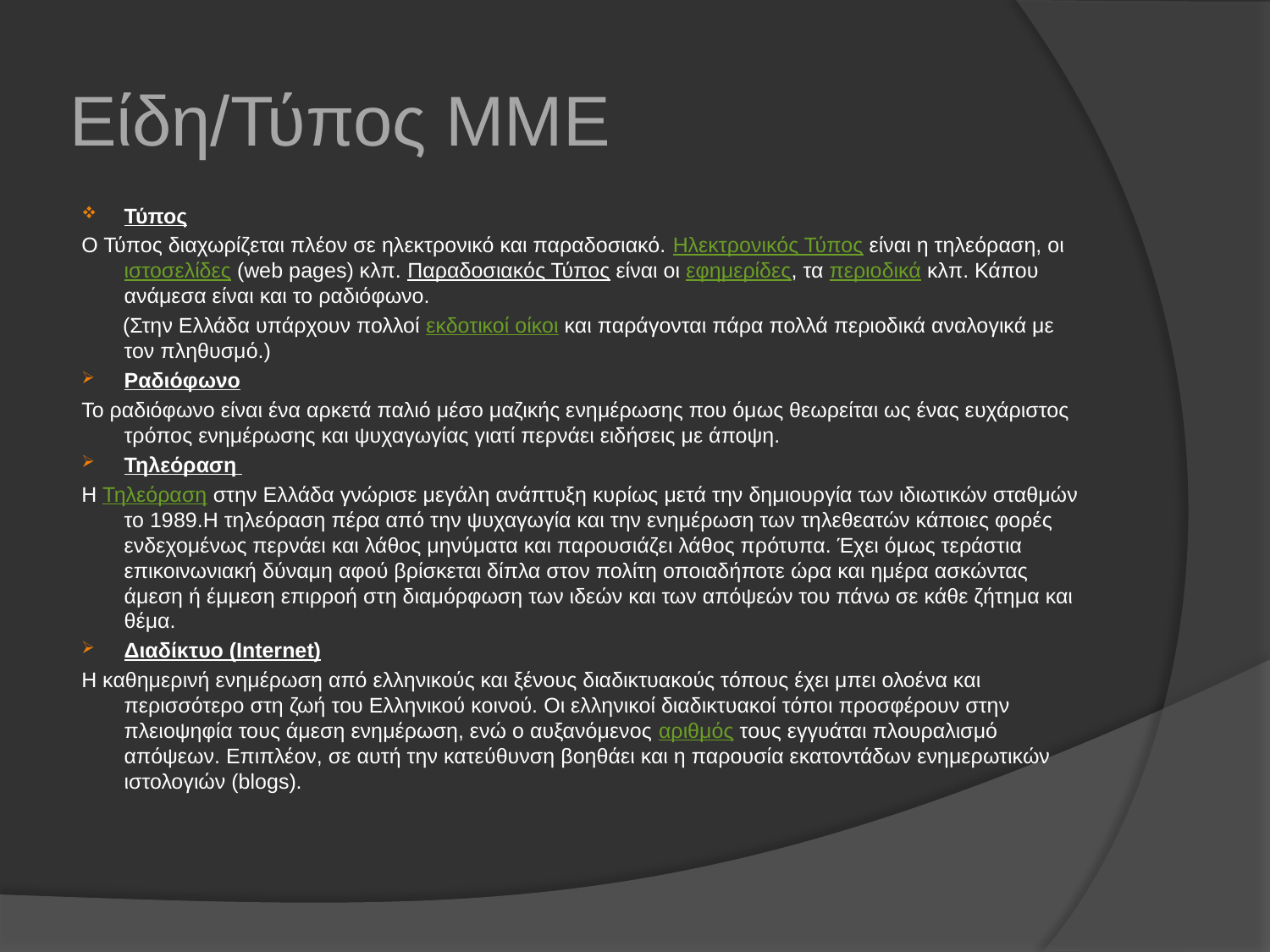

# Είδη/Τύπος ΜΜΕ
Τύπος
Ο Τύπος διαχωρίζεται πλέον σε ηλεκτρονικό και παραδοσιακό. Ηλεκτρονικός Τύπος είναι η τηλεόραση, οι ιστοσελίδες (web pages) κλπ. Παραδοσιακός Τύπος είναι οι εφημερίδες, τα περιοδικά κλπ. Κάπου ανάμεσα είναι και το ραδιόφωνο.
       (Στην Ελλάδα υπάρχουν πολλοί εκδοτικοί οίκοι και παράγονται πάρα πολλά περιοδικά αναλογικά με τον πληθυσμό.)
Ραδιόφωνο
Το ραδιόφωνο είναι ένα αρκετά παλιό μέσο μαζικής ενημέρωσης που όμως θεωρείται ως ένας ευχάριστος τρόπος ενημέρωσης και ψυχαγωγίας γιατί περνάει ειδήσεις με άποψη.
Τηλεόραση
Η Τηλεόραση στην Ελλάδα γνώρισε μεγάλη ανάπτυξη κυρίως μετά την δημιουργία των ιδιωτικών σταθμών το 1989.Η τηλεόραση πέρα από την ψυχαγωγία και την ενημέρωση των τηλεθεατών κάποιες φορές ενδεχομένως περνάει και λάθος μηνύματα και παρουσιάζει λάθος πρότυπα. Έχει όμως τεράστια επικοινωνιακή δύναμη αφού βρίσκεται δίπλα στον πολίτη οποιαδήποτε ώρα και ημέρα ασκώντας άμεση ή έμμεση επιρροή στη διαμόρφωση των ιδεών και των απόψεών του πάνω σε κάθε ζήτημα και θέμα.
Διαδίκτυο (Internet)
Η καθημερινή ενημέρωση από ελληνικούς και ξένους διαδικτυακούς τόπους έχει μπει ολοένα και περισσότερο στη ζωή του Ελληνικού κοινού. Οι ελληνικοί διαδικτυακοί τόποι προσφέρουν στην πλειοψηφία τους άμεση ενημέρωση, ενώ ο αυξανόμενος αριθμός τους εγγυάται πλουραλισμό απόψεων. Επιπλέον, σε αυτή την κατεύθυνση βοηθάει και η παρουσία εκατοντάδων ενημερωτικών ιστολογιών (blogs).